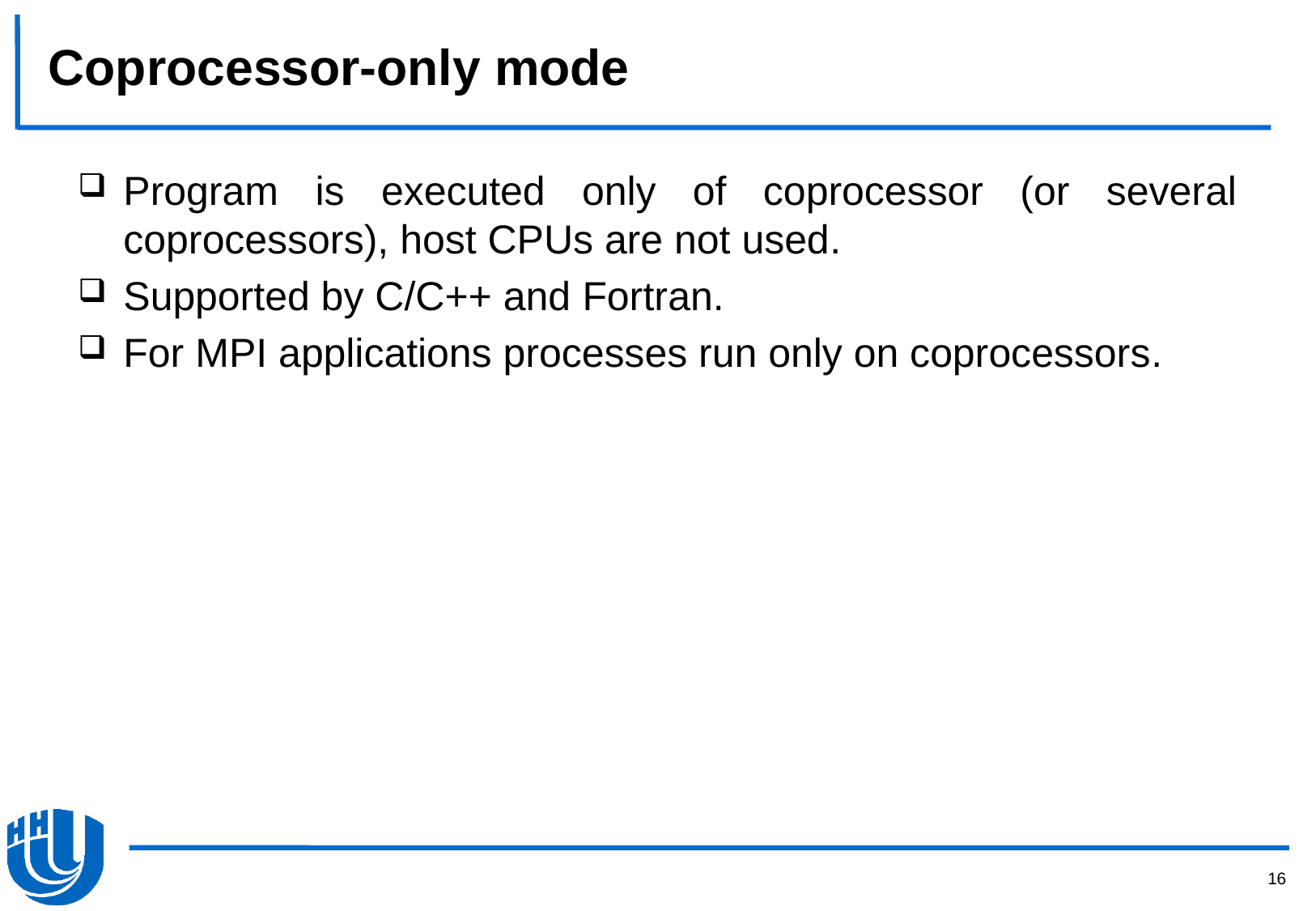

# Coprocessor-only mode
Program is executed only of coprocessor (or several coprocessors), host CPUs are not used.
Supported by C/C++ and Fortran.
For MPI applications processes run only on coprocessors.
16